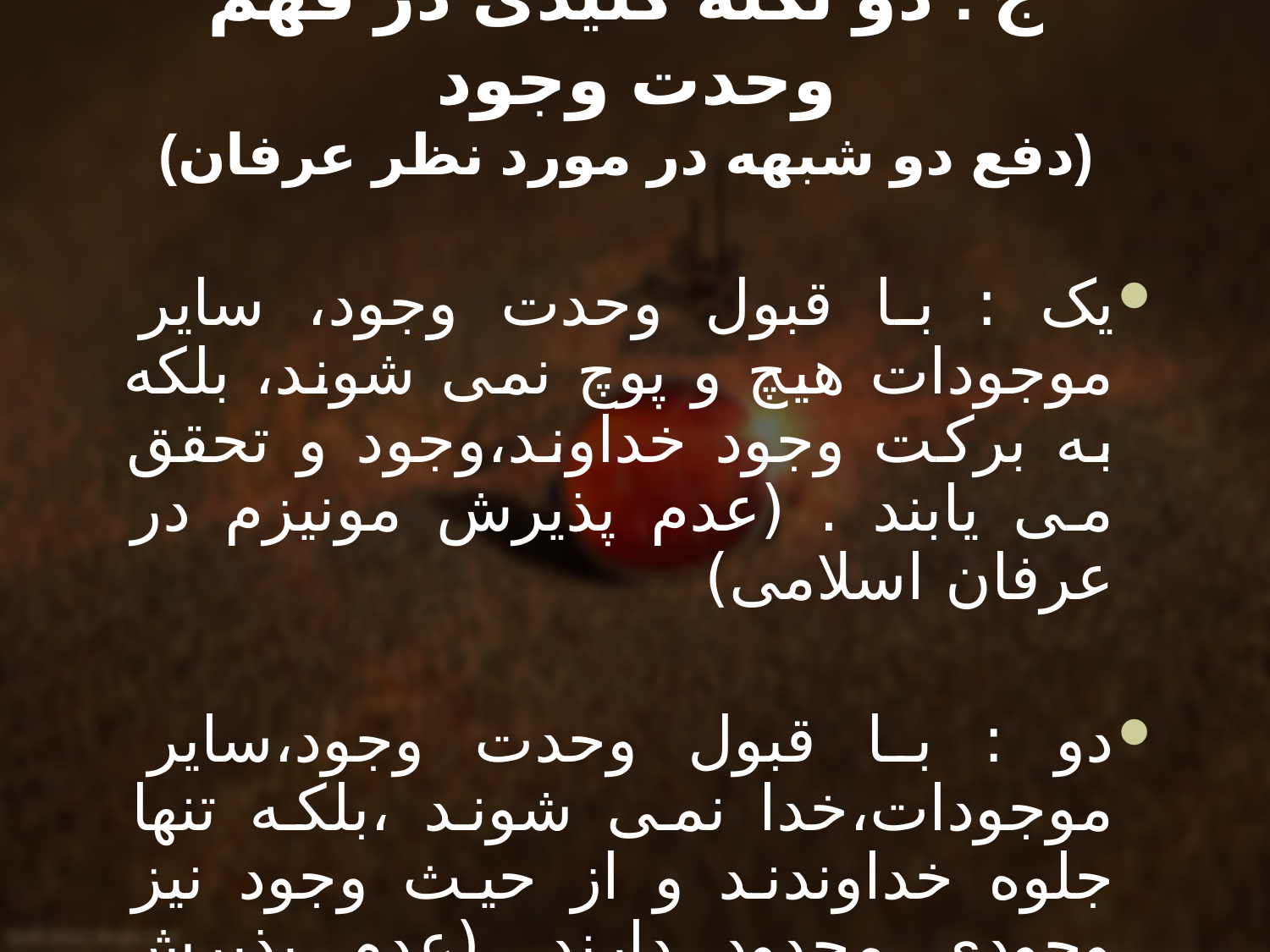

# ج . دو نکته کليدی در فهم وحدت وجود (دفع دو شبهه در مورد نظر عرفان)
يک : با قبول وحدت وجود، ساير موجودات هيچ و پوچ نمی شوند، بلکه به برکت وجود خداوند،وجود و تحقق می يابند . (عدم پذيرش مونيزم در عرفان اسلامی)

دو : با قبول وحدت وجود،ساير موجودات،خدا نمی شوند ،بلکه تنها جلوه خداوندند و از حيث وجود نيز وجودی محدود دارند. (عدم پذيرش «حلول» جهله صوفيه و پانتئيزم غربی و هندی در عرفان اسلامی)